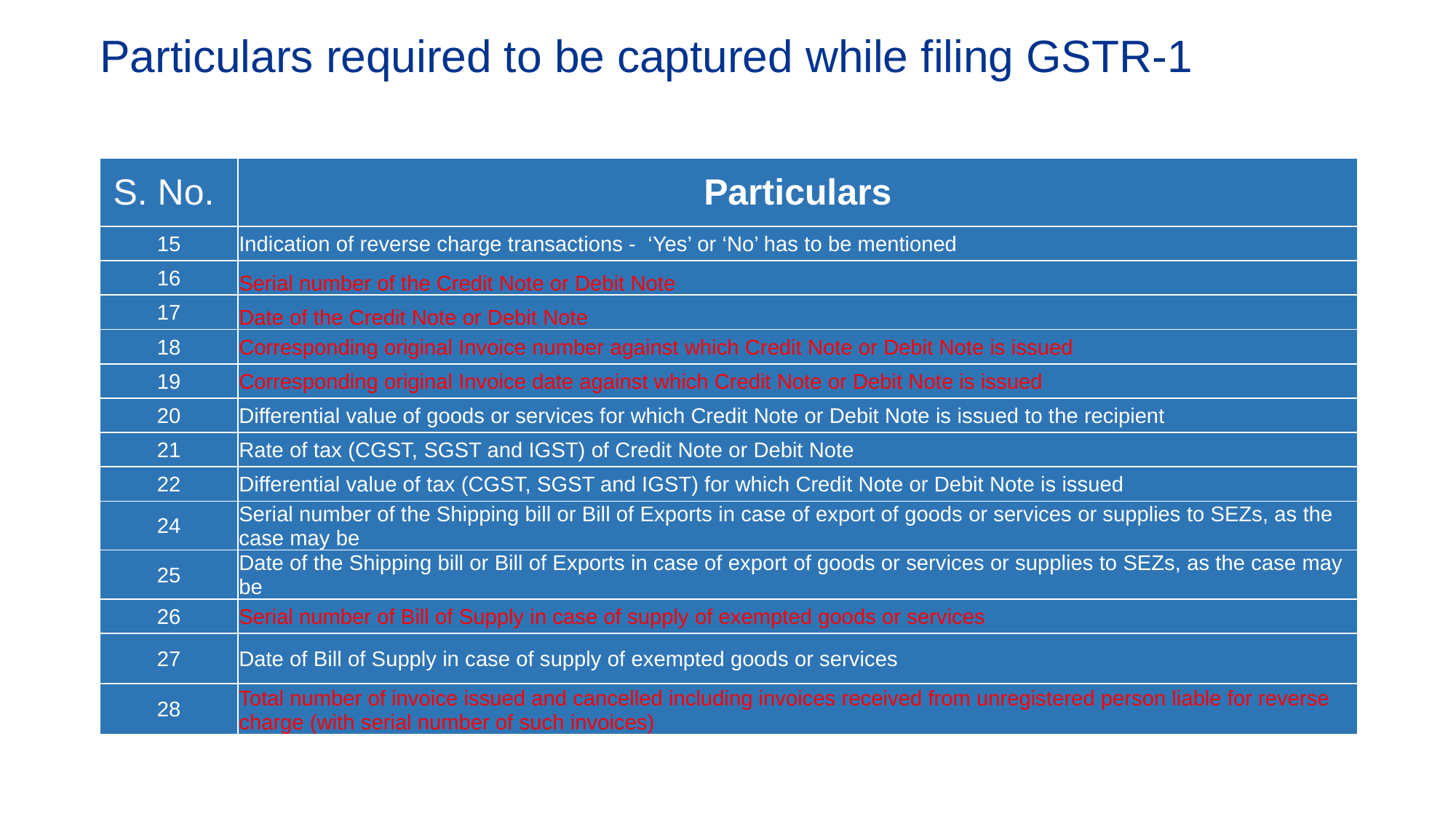

# Particulars required to be captured while filing GSTR-1
| S. No. | Particulars |
| --- | --- |
| 15 | Indication of reverse charge transactions - ‘Yes’ or ‘No’ has to be mentioned |
| 16 | Serial number of the Credit Note or Debit Note |
| 17 | Date of the Credit Note or Debit Note |
| 18 | Corresponding original Invoice number against which Credit Note or Debit Note is issued |
| 19 | Corresponding original Invoice date against which Credit Note or Debit Note is issued |
| 20 | Differential value of goods or services for which Credit Note or Debit Note is issued to the recipient |
| 21 | Rate of tax (CGST, SGST and IGST) of Credit Note or Debit Note |
| 22 | Differential value of tax (CGST, SGST and IGST) for which Credit Note or Debit Note is issued |
| 24 | Serial number of the Shipping bill or Bill of Exports in case of export of goods or services or supplies to SEZs, as the case may be |
| 25 | Date of the Shipping bill or Bill of Exports in case of export of goods or services or supplies to SEZs, as the case may be |
| 26 | Serial number of Bill of Supply in case of supply of exempted goods or services |
| 27 | Date of Bill of Supply in case of supply of exempted goods or services |
| 28 | Total number of invoice issued and cancelled including invoices received from unregistered person liable for reverse charge (with serial number of such invoices) |